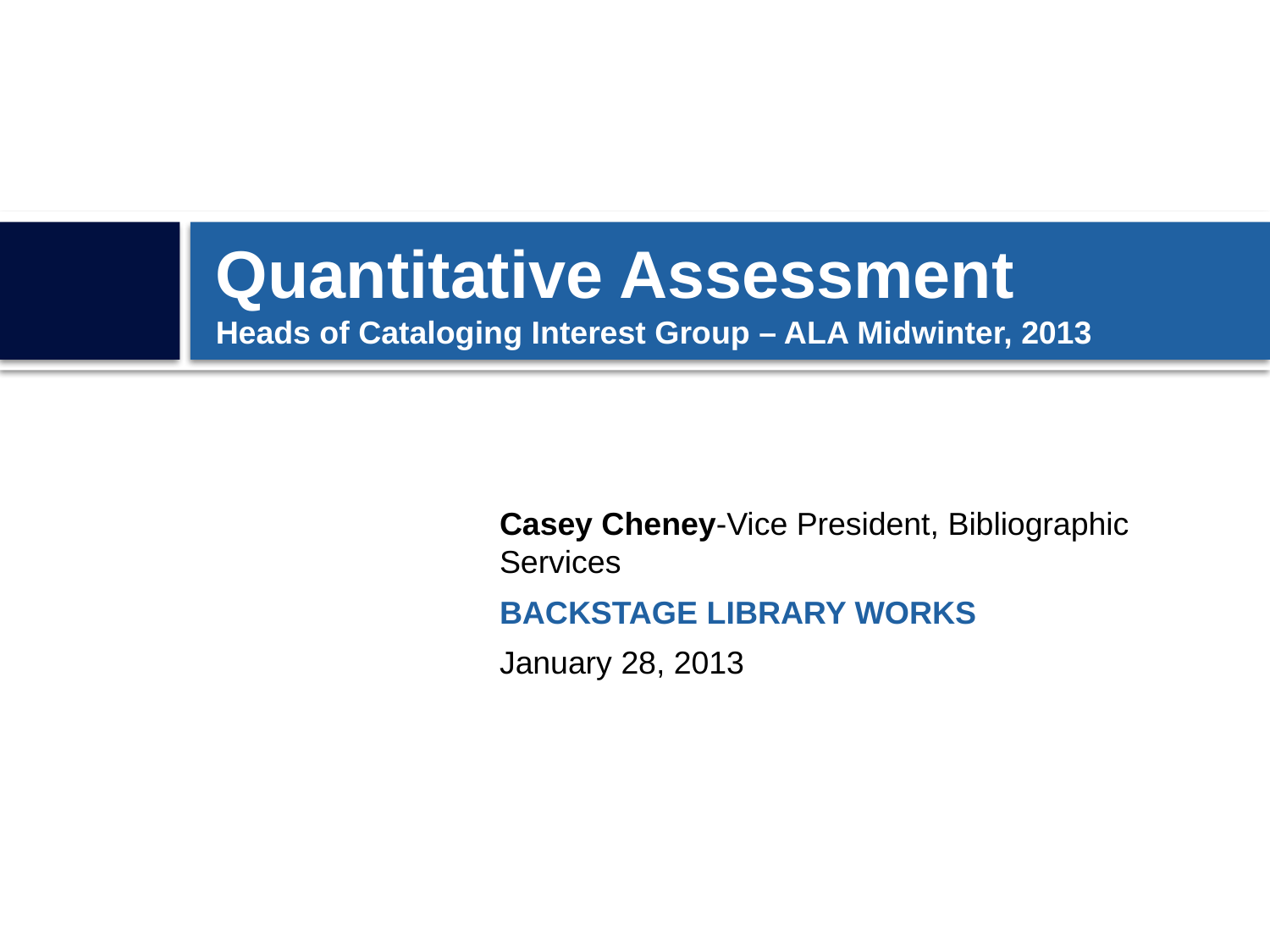

# Quantitative Assessment Heads of Cataloging Interest Group – ALA Midwinter, 2013
Casey Cheney-Vice President, Bibliographic Services
BACKSTAGE LIBRARY WORKS
January 28, 2013